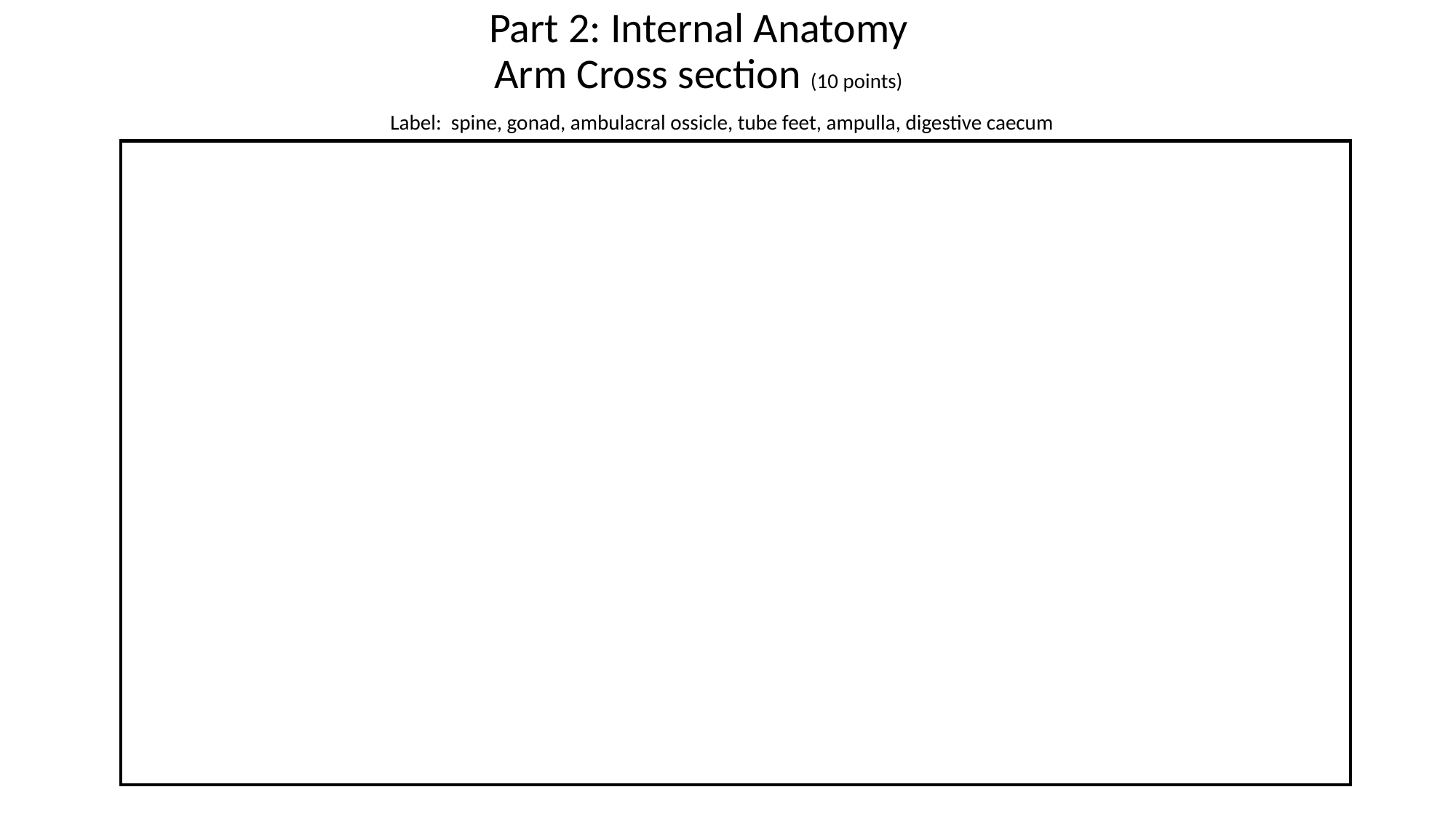

# Part 2: Internal Anatomy Arm Cross section (10 points)
Label:  spine, gonad, ambulacral ossicle, tube feet, ampulla, digestive caecum